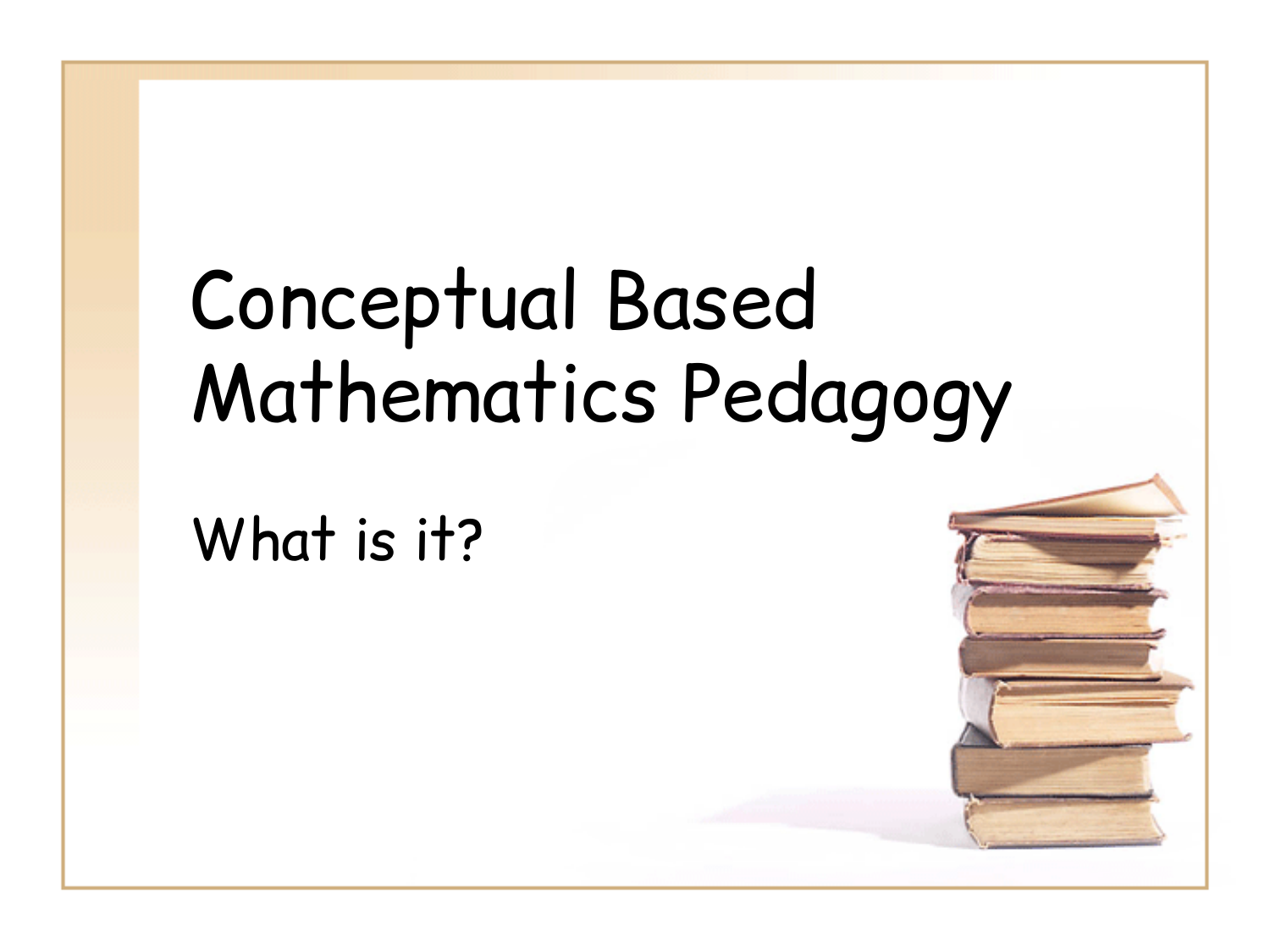

# Conceptual Based Mathematics Pedagogy
What is it?